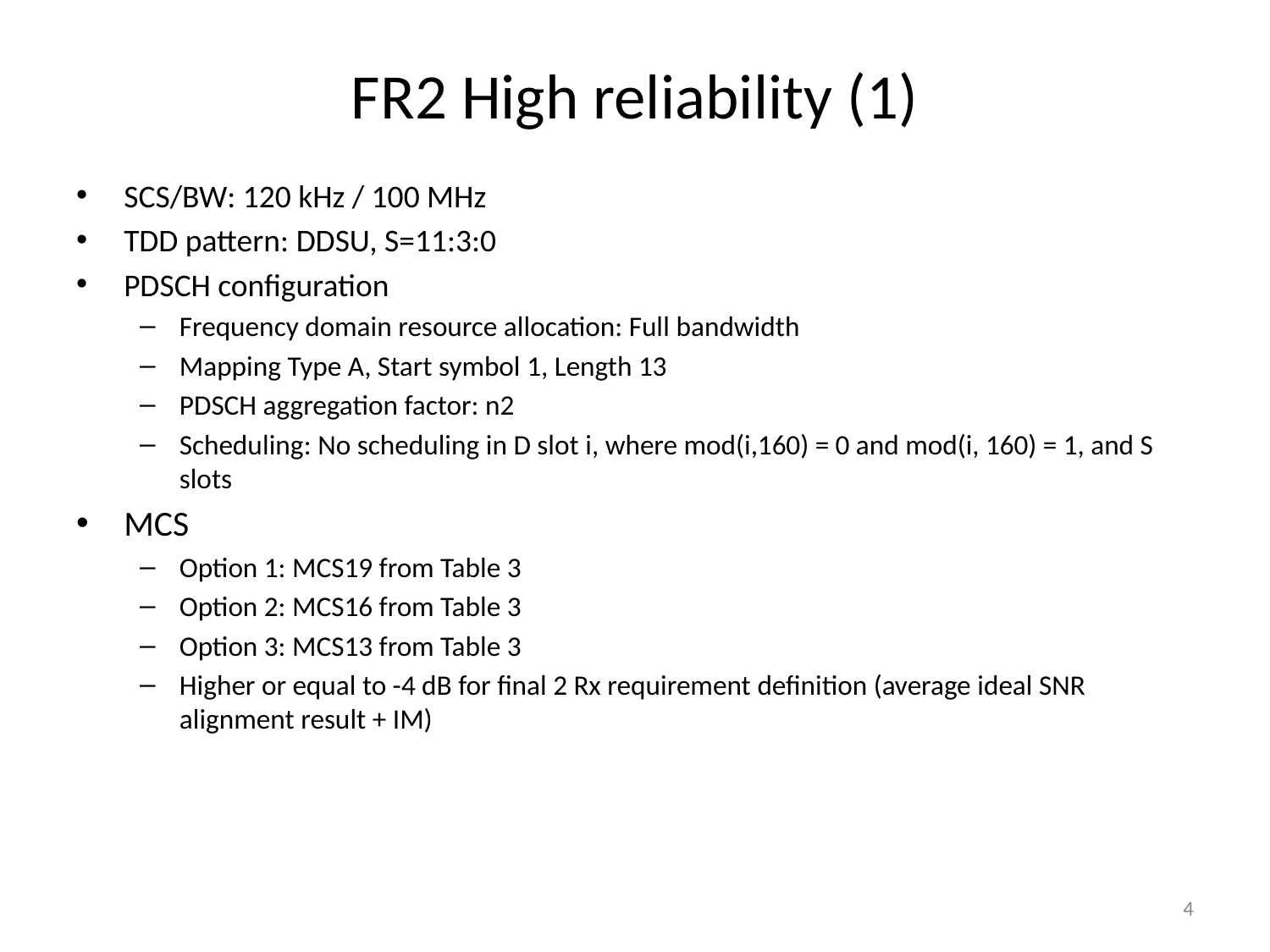

# FR2 High reliability (1)
SCS/BW: 120 kHz / 100 MHz
TDD pattern: DDSU, S=11:3:0
PDSCH configuration
Frequency domain resource allocation: Full bandwidth
Mapping Type A, Start symbol 1, Length 13
PDSCH aggregation factor: n2
Scheduling: No scheduling in D slot i, where mod(i,160) = 0 and mod(i, 160) = 1, and S slots
MCS
Option 1: MCS19 from Table 3
Option 2: MCS16 from Table 3
Option 3: MCS13 from Table 3
Higher or equal to -4 dB for final 2 Rx requirement definition (average ideal SNR alignment result + IM)

4